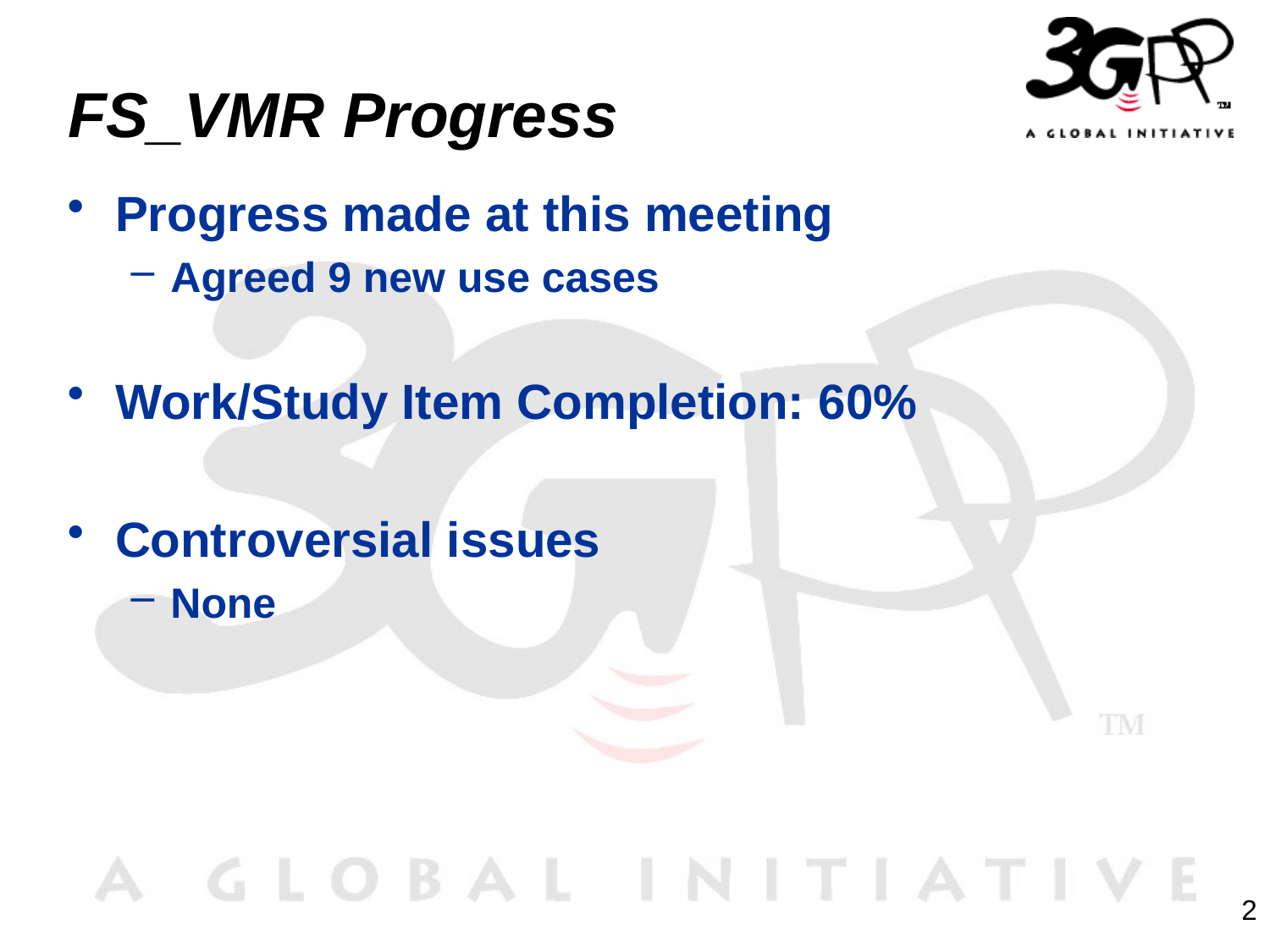

# FS_VMR Progress
Progress made at this meeting
Agreed 9 new use cases

Work/Study Item Completion: 60%

Controversial issues
None
2